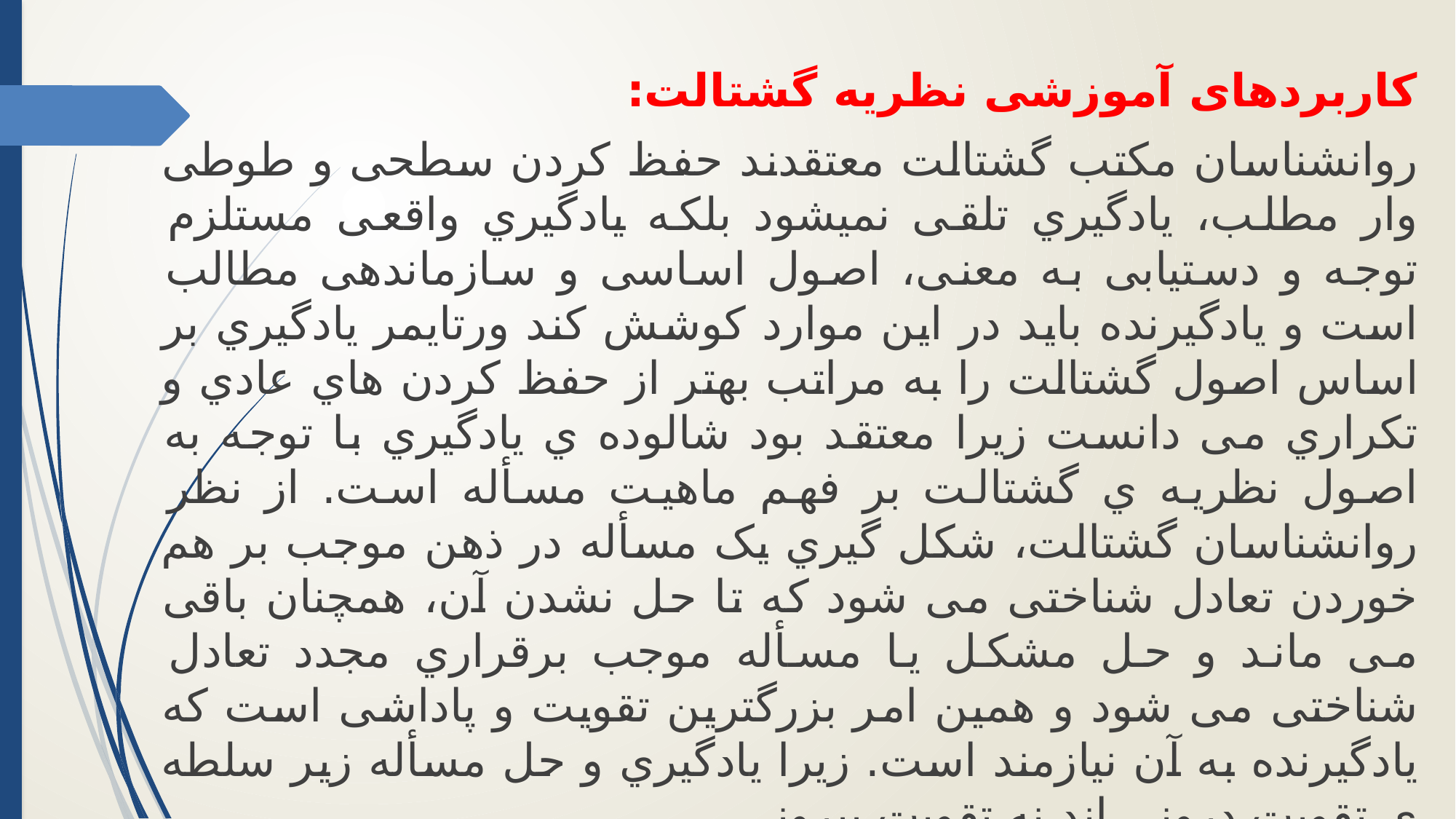

کاربردهای آموزشی نظریه گشتالت:
روانشناسان مکتب گشتالت معتقدند حفظ كردن سطحی و طوطی وار مطلب، یادگيري تلقی نميشود بلکه یادگيري واقعی مستلزم توجه و دستيابی به معنی، اصول اساسی و سازماندهی مطالب است و یادگيرنده باید در این موارد كوشش كند ورتایمر یادگيري بر اساس اصول گشتالت را به مراتب بهتر از حفظ كردن هاي عادي و تکراري می دانست زیرا معتقد بود شالوده ي یادگيري با توجه به اصول نظریه ي گشتالت بر فهم ماهيت مسأله است. از نظر روانشناسان گشتالت، شکل گيري یک مسأله در ذهن موجب بر هم خوردن تعادل شناختی می شود كه تا حل نشدن آن، همچنان باقی می ماند و حل مشکل یا مسأله موجب برقراري مجدد تعادل شناختی می شود و همين امر بزرگترین تقویت و پاداشی است كه یادگيرنده به آن نيازمند است. زیرا یادگيري و حل مسأله زیر سلطه ي تقویت درونی اند نه تقویت بيرونی.
آدمی با گذشت زمان یاد می گيرد كه از اجزاي معين یک كل یا گشتالت می توان گشتالت هاي جدیدي ساخت كه با گشتالت هاي اوليه كامالً متفاوت است.